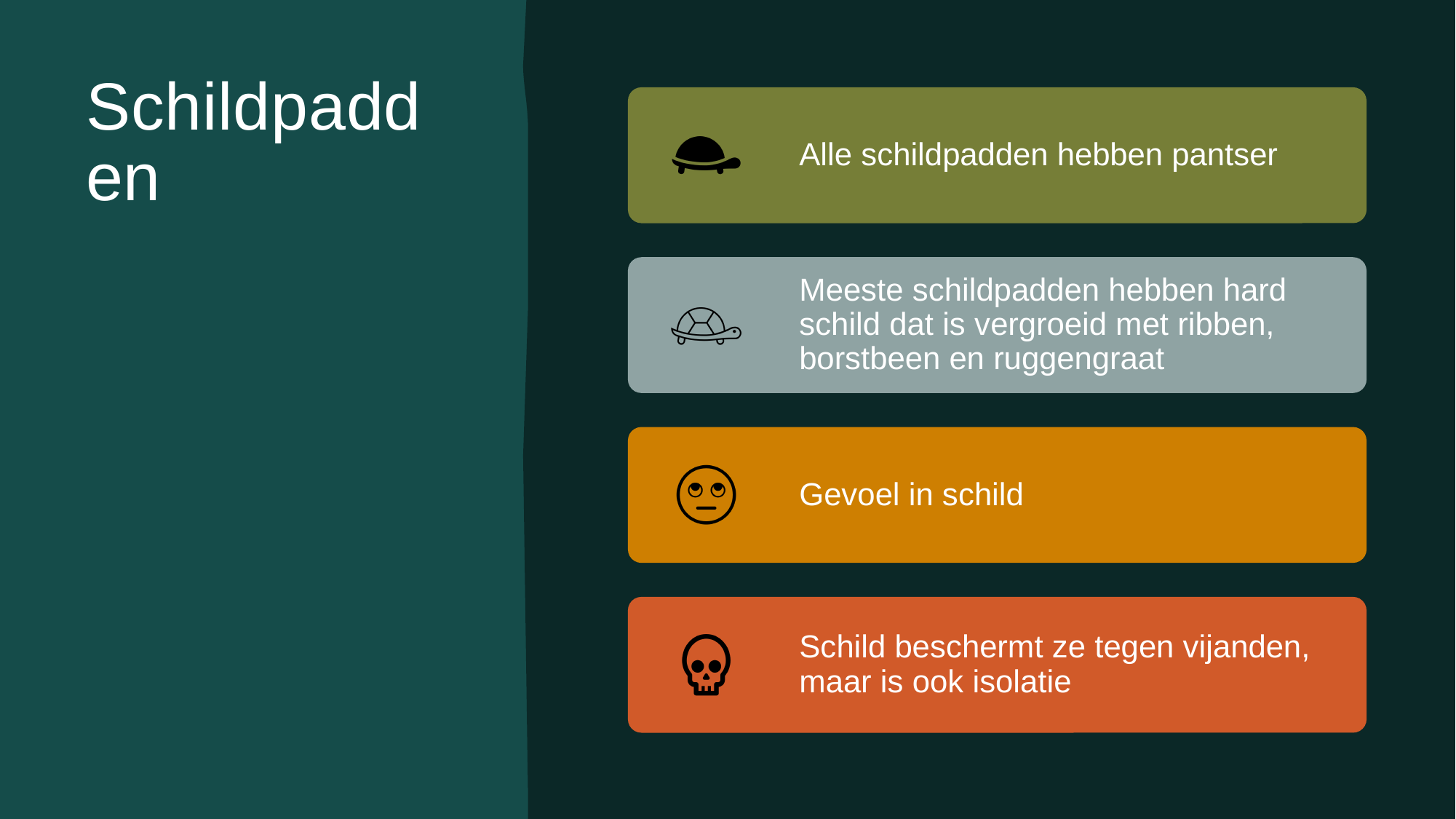

# Schildpadden
Alle schildpadden hebben pantser
Meeste schildpadden hebben hard schild dat is vergroeid met ribben, borstbeen en ruggengraat
Gevoel in schild
Schild beschermt ze tegen vijanden, maar is ook isolatie